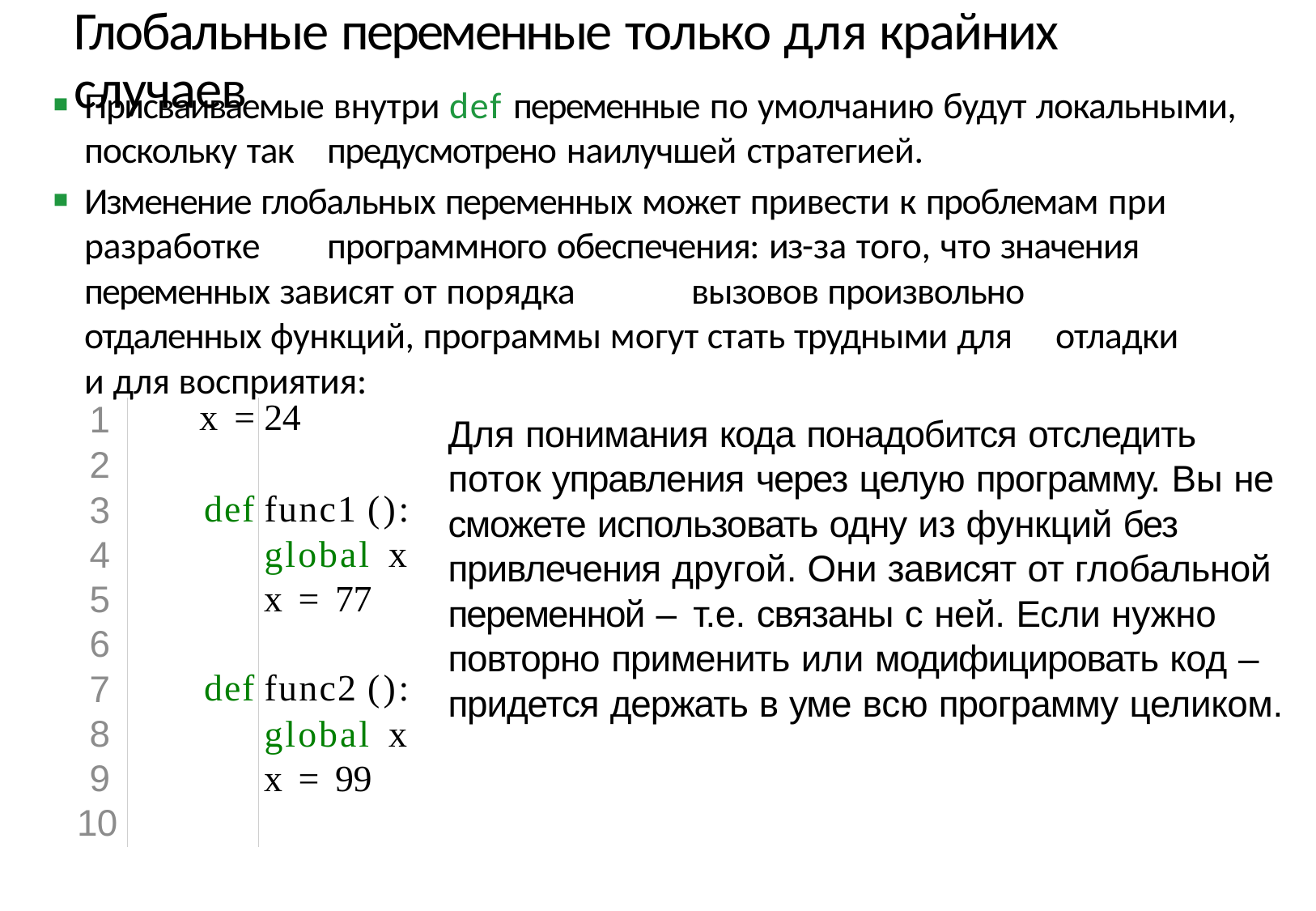

# Глобальные переменные только для крайних случаев
Присваиваемые внутри def переменные по умолчанию будут локальными, поскольку так 	предусмотрено наилучшей стратегией.
Изменение глобальных переменных может привести к проблемам при разработке 	программного обеспечения: из-за того, что значения переменных зависят от порядка 	вызовов произвольно отдаленных функций, программы могут стать трудными для 	отладки и для восприятия:
| 1 | x = | 24 |
| --- | --- | --- |
| 2 |  |  |
| 3 | def | func1 (): |
| 4 |  | global x |
| 5 |  | x = 77 |
| 6 |  |  |
| 7 | def | func2 (): |
| 8 |  | global x |
| 9 |  | x = 99 |
| 10 |  |  |
Для понимания кода понадобится отследить поток управления через целую программу. Вы не сможете использовать одну из функций без привлечения другой. Они зависят от глобальной переменной – т.е. связаны с ней. Если нужно повторно применить или модифицировать код – придется держать в уме всю программу целиком.